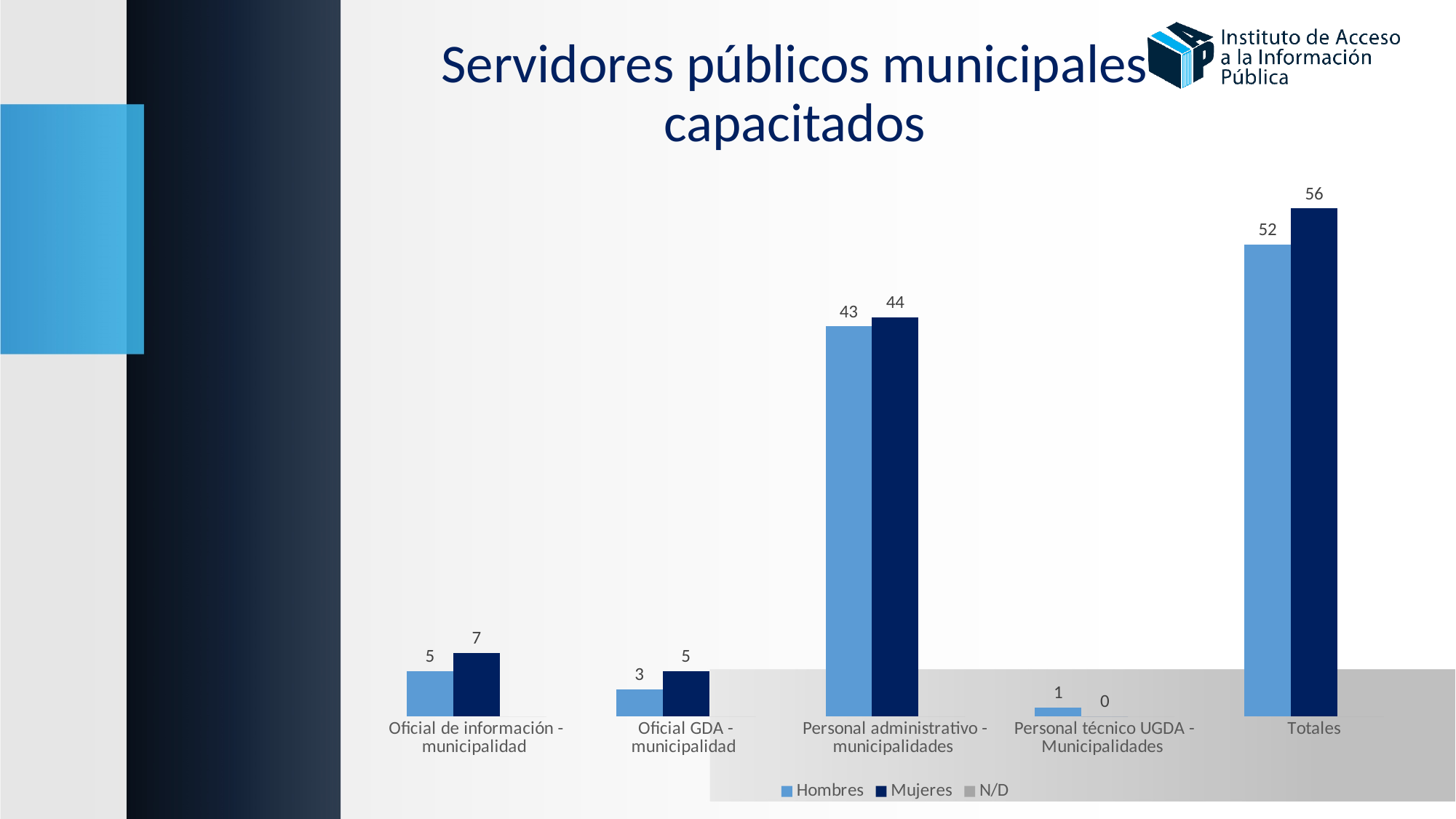

Servidores públicos municipales capacitados

### Chart

| Category | Hombres | Mujeres | N/D |
|---|---|---|---|
| Oficial de información - municipalidad  | 5.0 | 7.0 | None |
| Oficial GDA - municipalidad  | 3.0 | 5.0 | None |
| Personal administrativo - municipalidades  | 43.0 | 44.0 | None |
| Personal técnico UGDA - Municipalidades  | 1.0 | None | None |
| Totales | 52.0 | 56.0 | 0.0 |